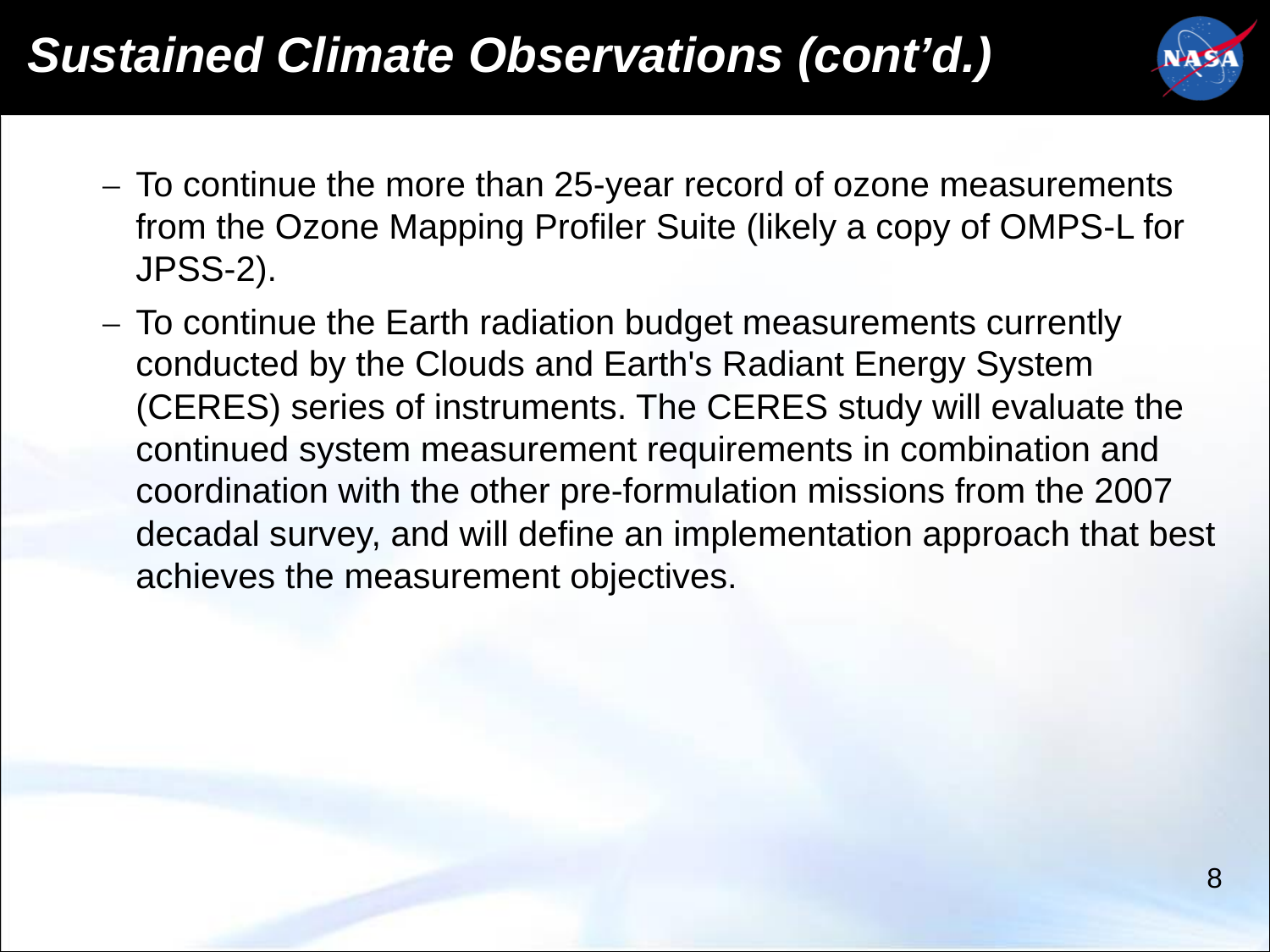

# Sustained Climate Observations (cont’d.)
To continue the more than 25-year record of ozone measurements from the Ozone Mapping Profiler Suite (likely a copy of OMPS-L for JPSS-2).
To continue the Earth radiation budget measurements currently conducted by the Clouds and Earth's Radiant Energy System (CERES) series of instruments. The CERES study will evaluate the continued system measurement requirements in combination and coordination with the other pre-formulation missions from the 2007 decadal survey, and will define an implementation approach that best achieves the measurement objectives.
8